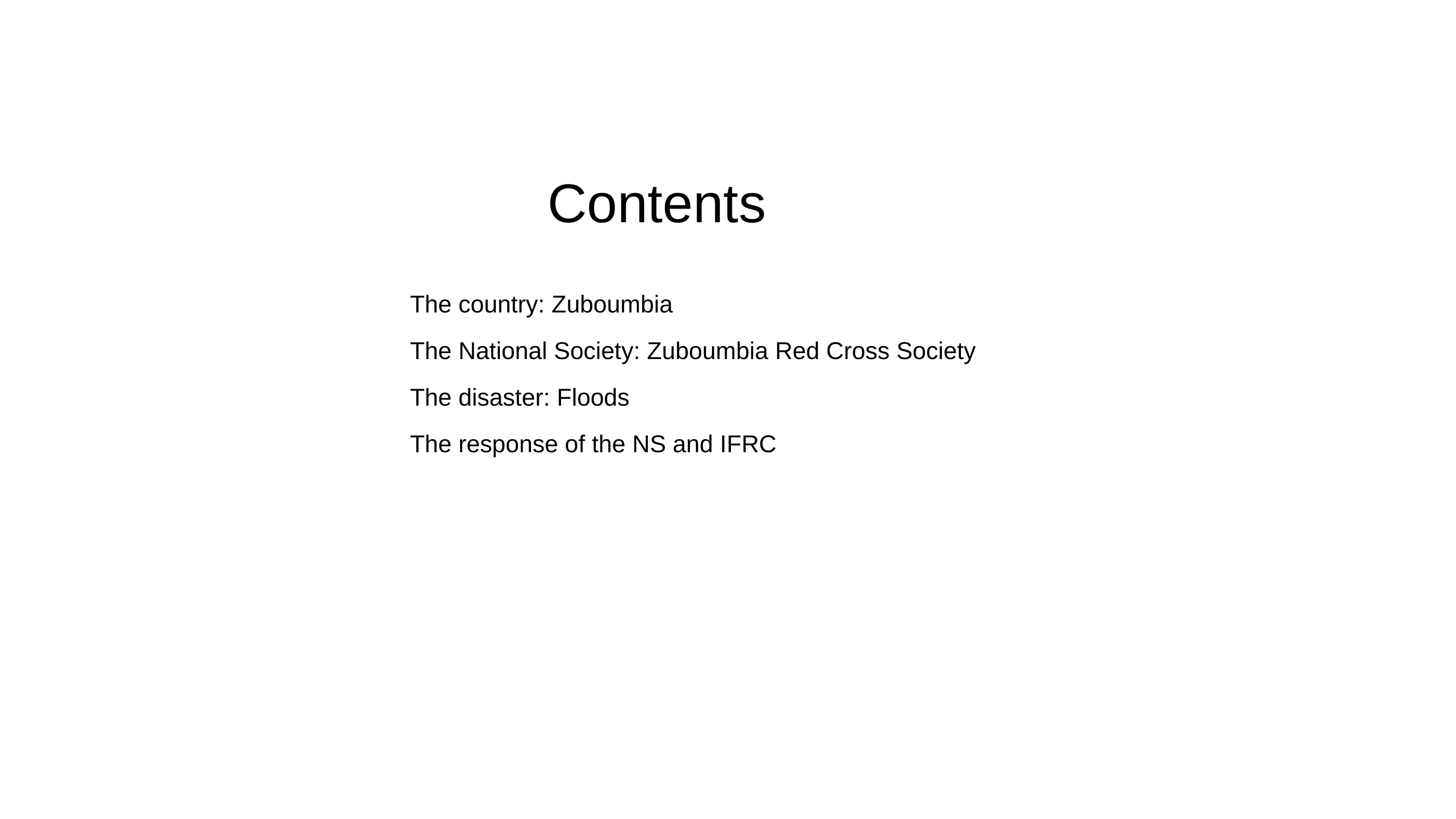

Contents
The country: Zuboumbia
The National Society: Zuboumbia Red Cross Society
The disaster: Floods
The response of the NS and IFRC